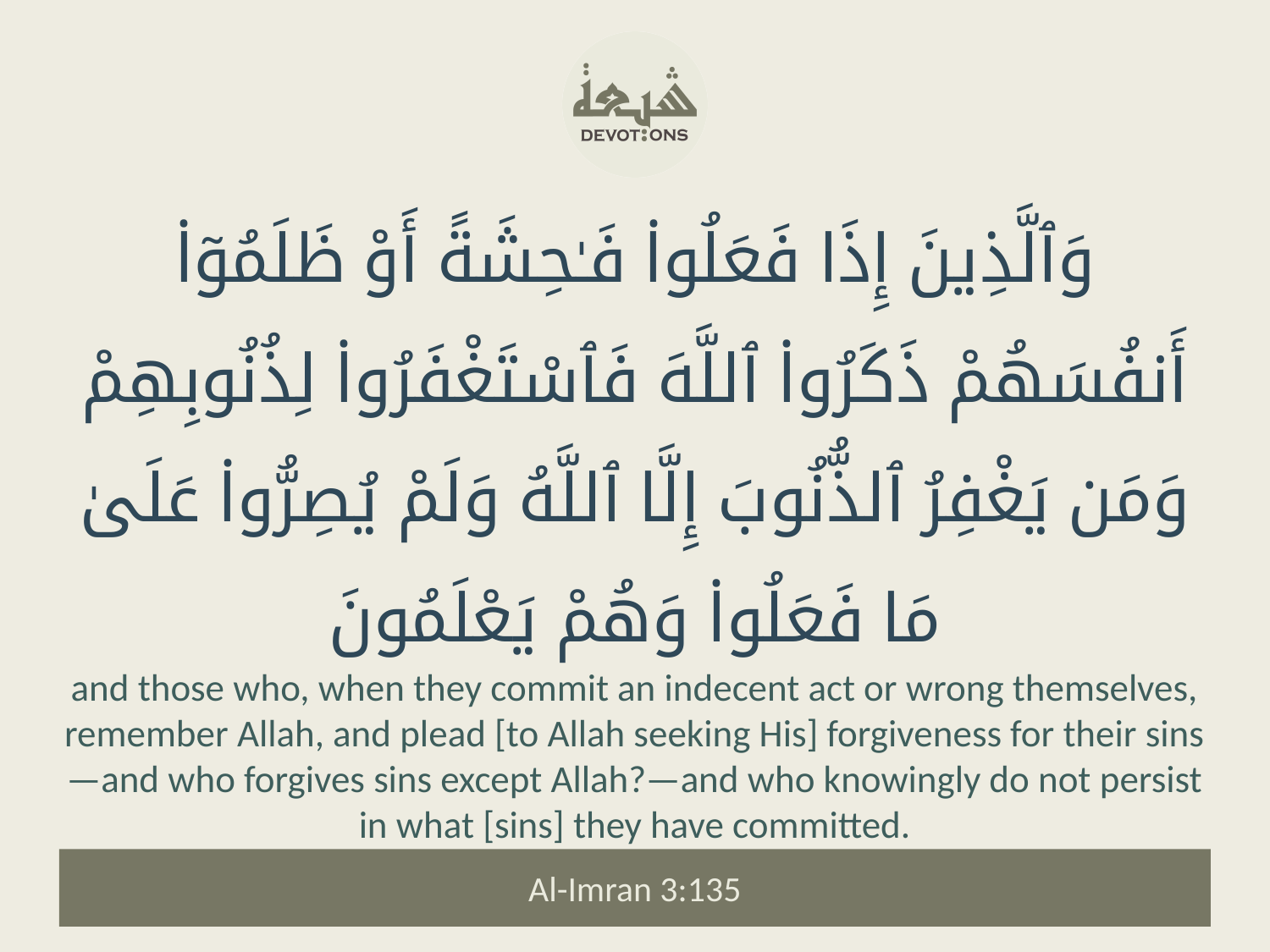

وَٱلَّذِينَ إِذَا فَعَلُوا۟ فَـٰحِشَةً أَوْ ظَلَمُوٓا۟ أَنفُسَهُمْ ذَكَرُوا۟ ٱللَّهَ فَٱسْتَغْفَرُوا۟ لِذُنُوبِهِمْ وَمَن يَغْفِرُ ٱلذُّنُوبَ إِلَّا ٱللَّهُ وَلَمْ يُصِرُّوا۟ عَلَىٰ مَا فَعَلُوا۟ وَهُمْ يَعْلَمُونَ
and those who, when they commit an indecent act or wrong themselves, remember Allah, and plead [to Allah seeking His] forgiveness for their sins—and who forgives sins except Allah?—and who knowingly do not persist in what [sins] they have committed.
Al-Imran 3:135